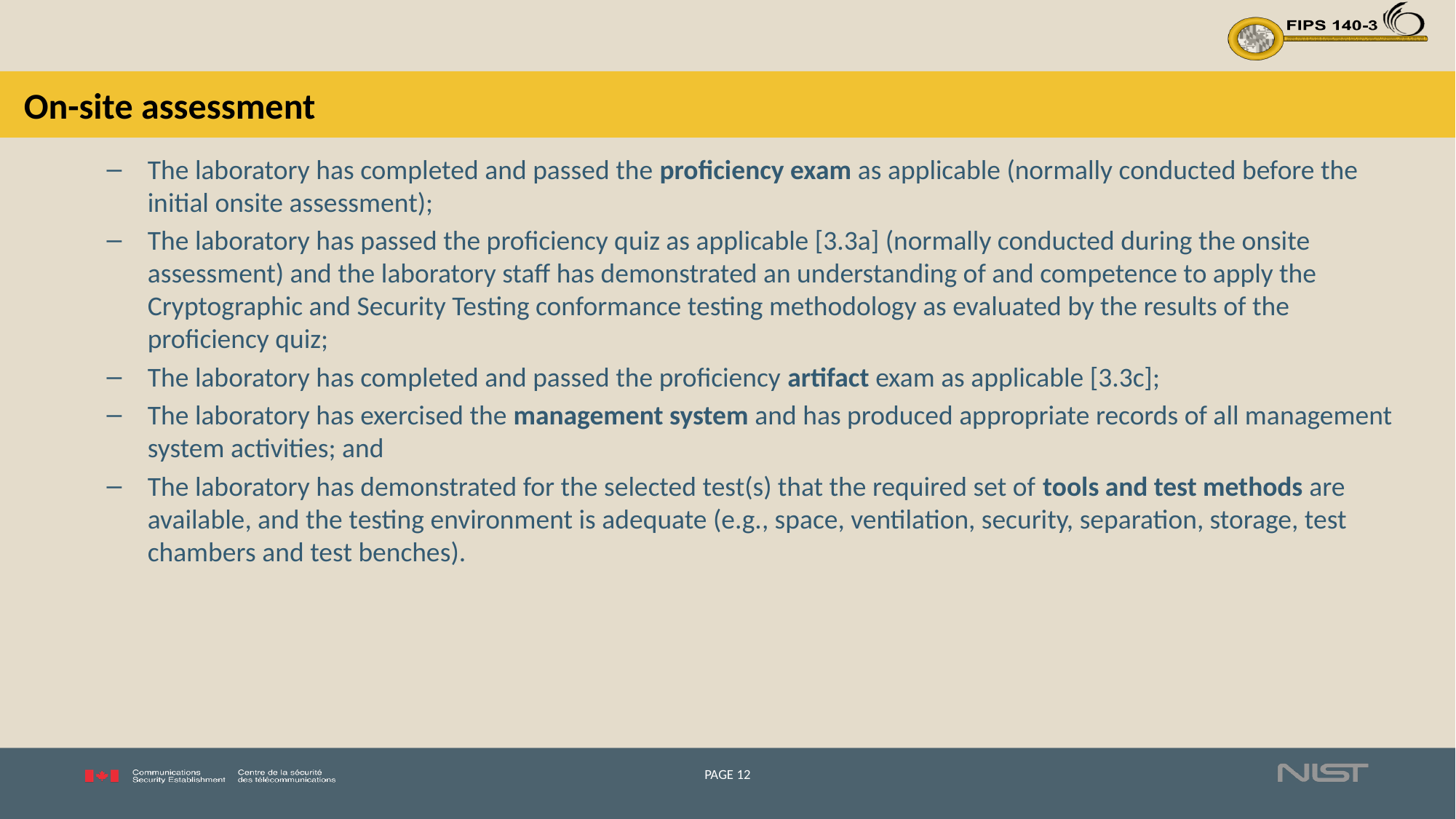

# On-site assessment
The laboratory has completed and passed the proficiency exam as applicable (normally conducted before the initial onsite assessment);
The laboratory has passed the proficiency quiz as applicable [3.3a] (normally conducted during the onsite assessment) and the laboratory staff has demonstrated an understanding of and competence to apply the Cryptographic and Security Testing conformance testing methodology as evaluated by the results of the proficiency quiz;
The laboratory has completed and passed the proficiency artifact exam as applicable [3.3c];
The laboratory has exercised the management system and has produced appropriate records of all management system activities; and
The laboratory has demonstrated for the selected test(s) that the required set of tools and test methods are available, and the testing environment is adequate (e.g., space, ventilation, security, separation, storage, test chambers and test benches).